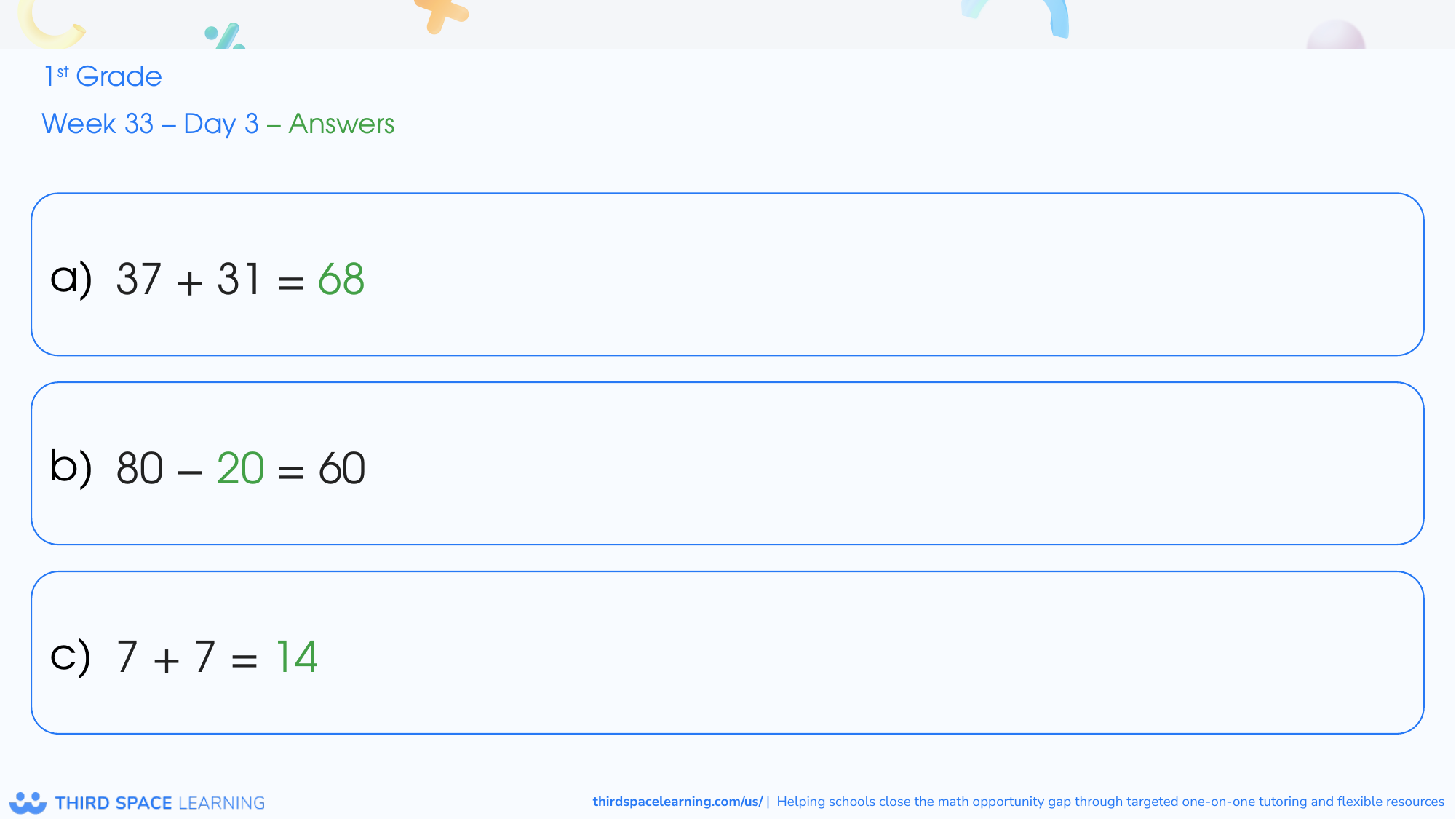

1st Grade
Week 33 – Day 3 – Answers
37 + 31 = 68
80 − 20 = 60
7 + 7 = 14